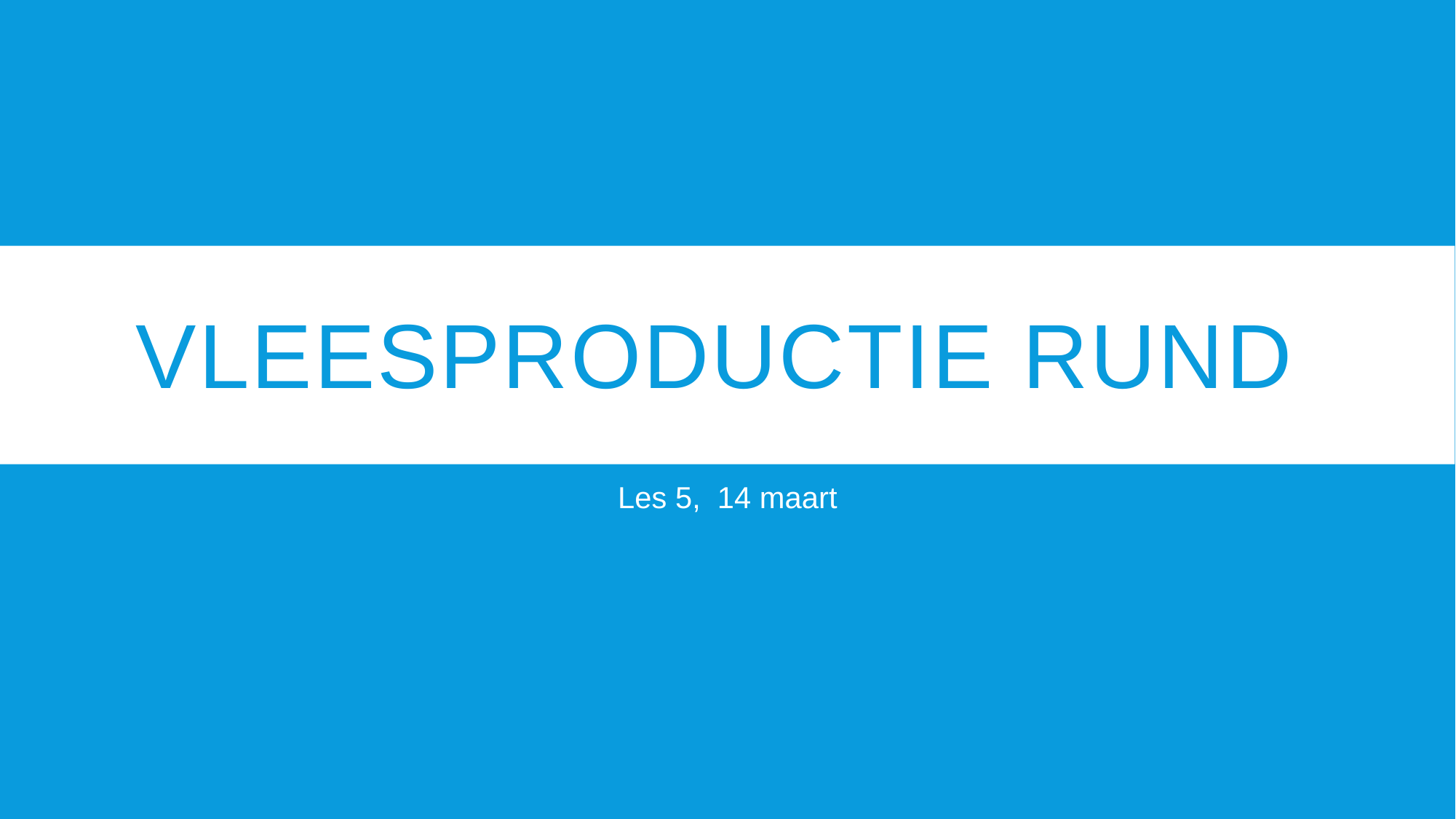

# Vleesproductie rund
Les 5,  14 maart